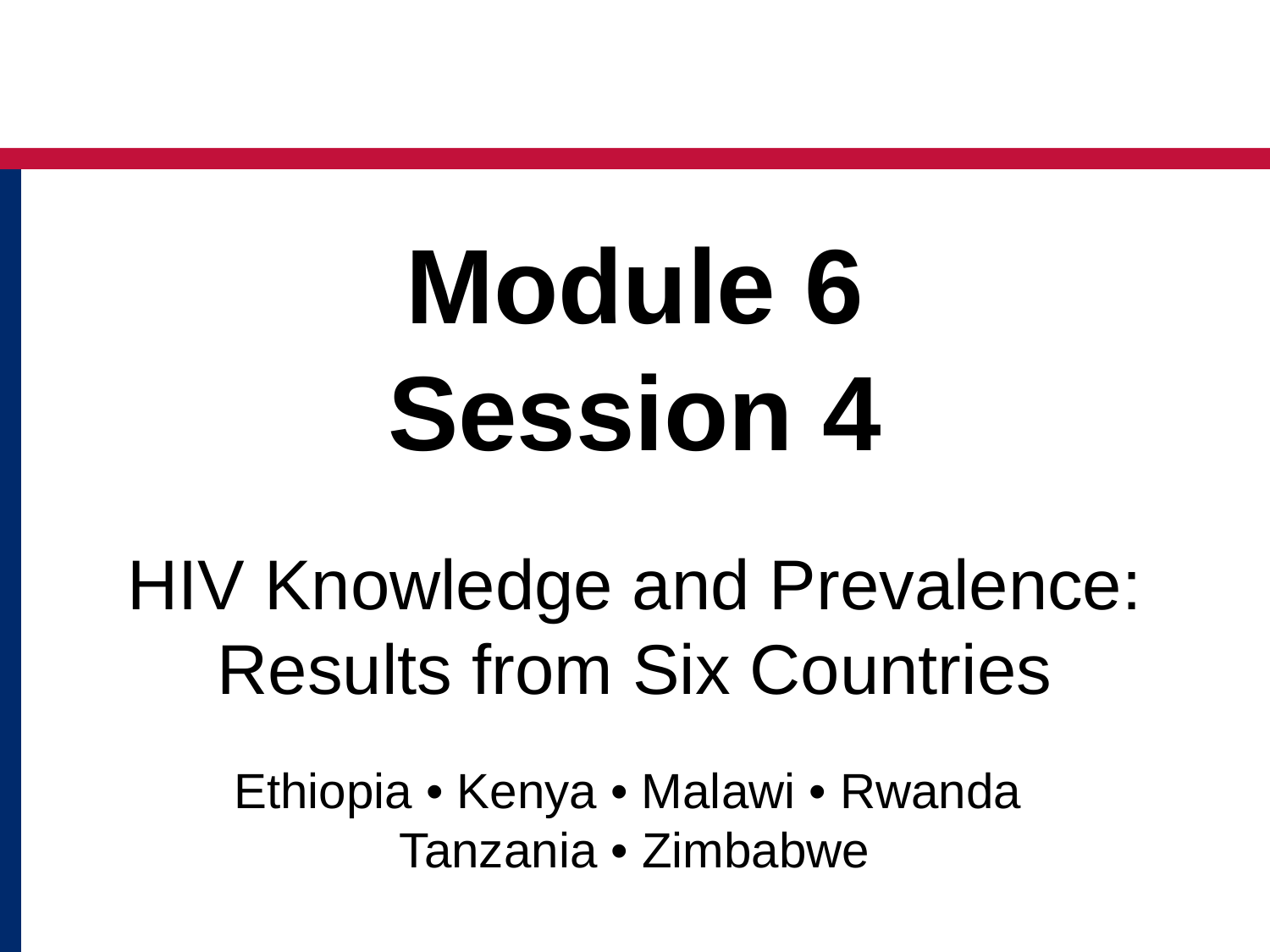

Module 6
Session 4
HIV Knowledge and Prevalence:
Results from Six Countries
Ethiopia • Kenya • Malawi • Rwanda
Tanzania • Zimbabwe